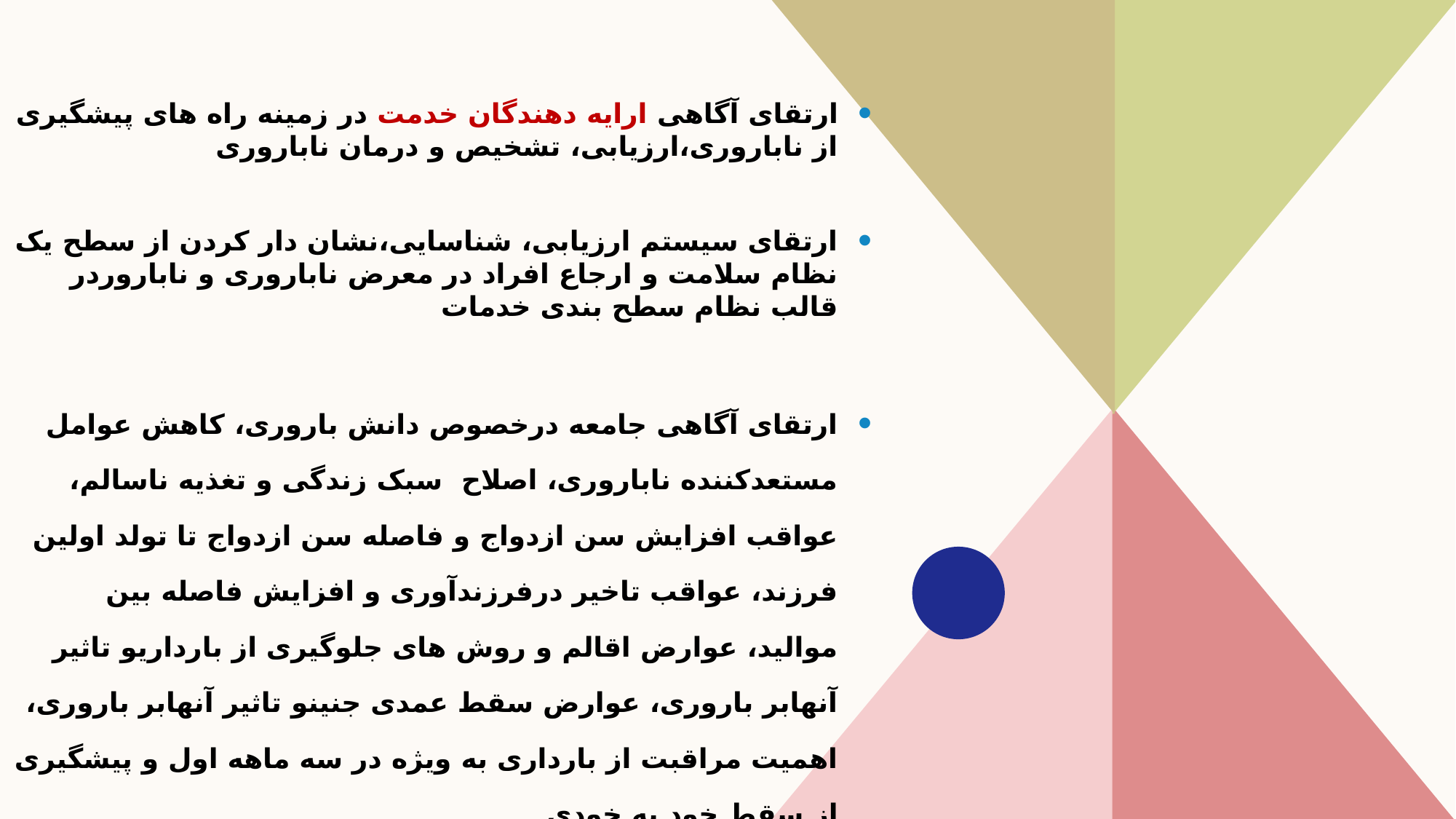

ارتقای آگاهی ارایه دهندگان خدمت در زمینه راه های پیشگیری از ناباروری،ارزیابی، تشخیص و درمان ناباروری

ارتقای سیستم ارزیابی، شناسایی،نشان دار کردن از سطح یک نظام سلامت و ارجاع افراد در معرض ناباروری و ناباروردر قالب نظام سطح بندی خدمات

ارتقای آگاهی جامعه درخصوص دانش باروری، کاهش عوامل مستعدکننده ناباروری، اصلاح  سبک زندگی و تغذیه ناسالم، عواقب افزایش سن ازدواج و فاصله سن ازدواج تا تولد اولین فرزند، عواقب تاخیر درفرزندآوری و افزایش فاصله بین موالید، عوارض اقالم و روش های جلوگیری از بارداریو تاثیر آنهابر باروری، عوارض سقط عمدی جنینو تاثیر آنهابر باروری، اهمیت مراقبت از بارداری به ویژه در سه ماهه اول و پیشگیری از سقط خود به خودی